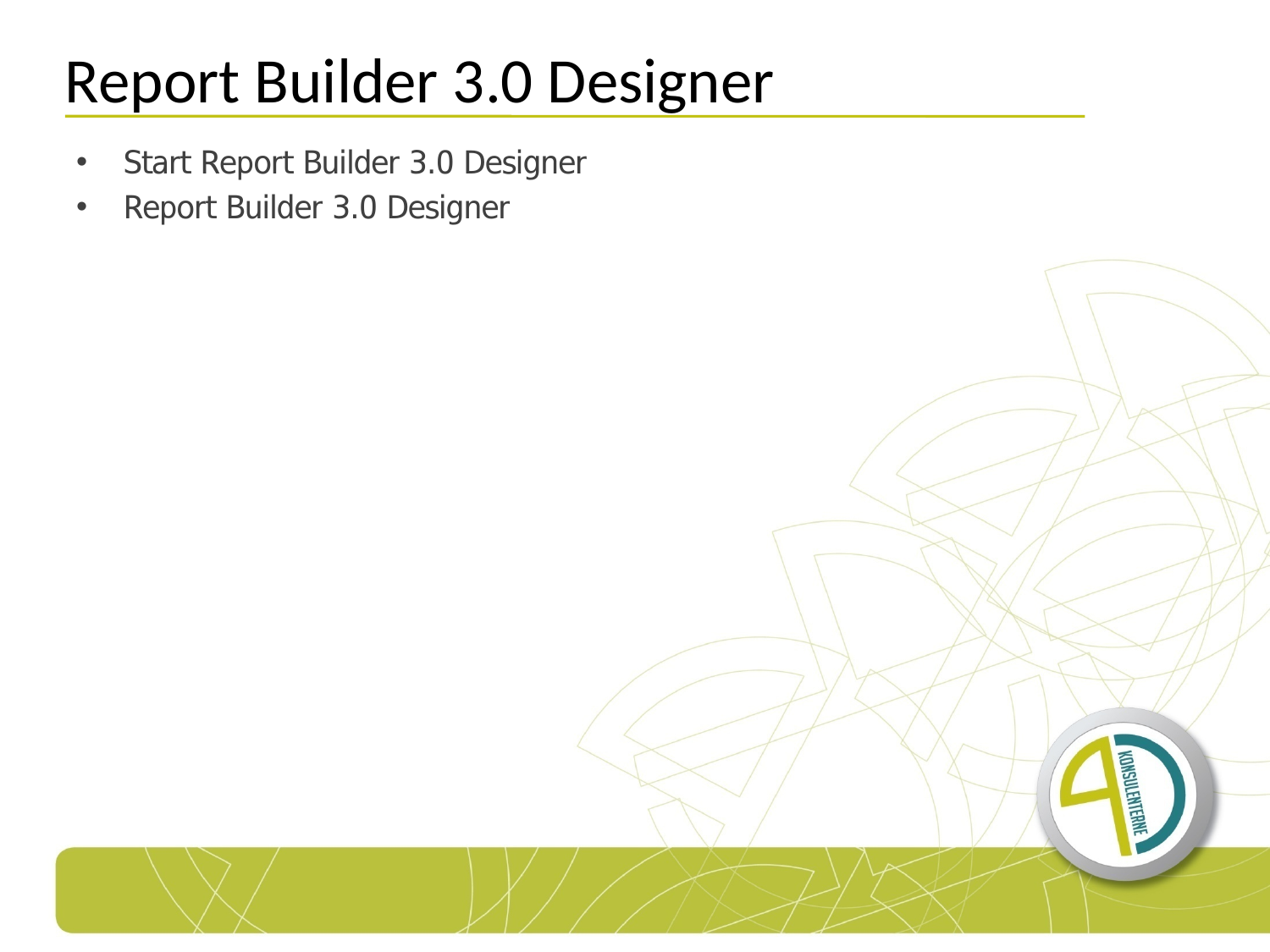

# Report Builder 3.0 Designer
Start Report Builder 3.0 Designer
Report Builder 3.0 Designer